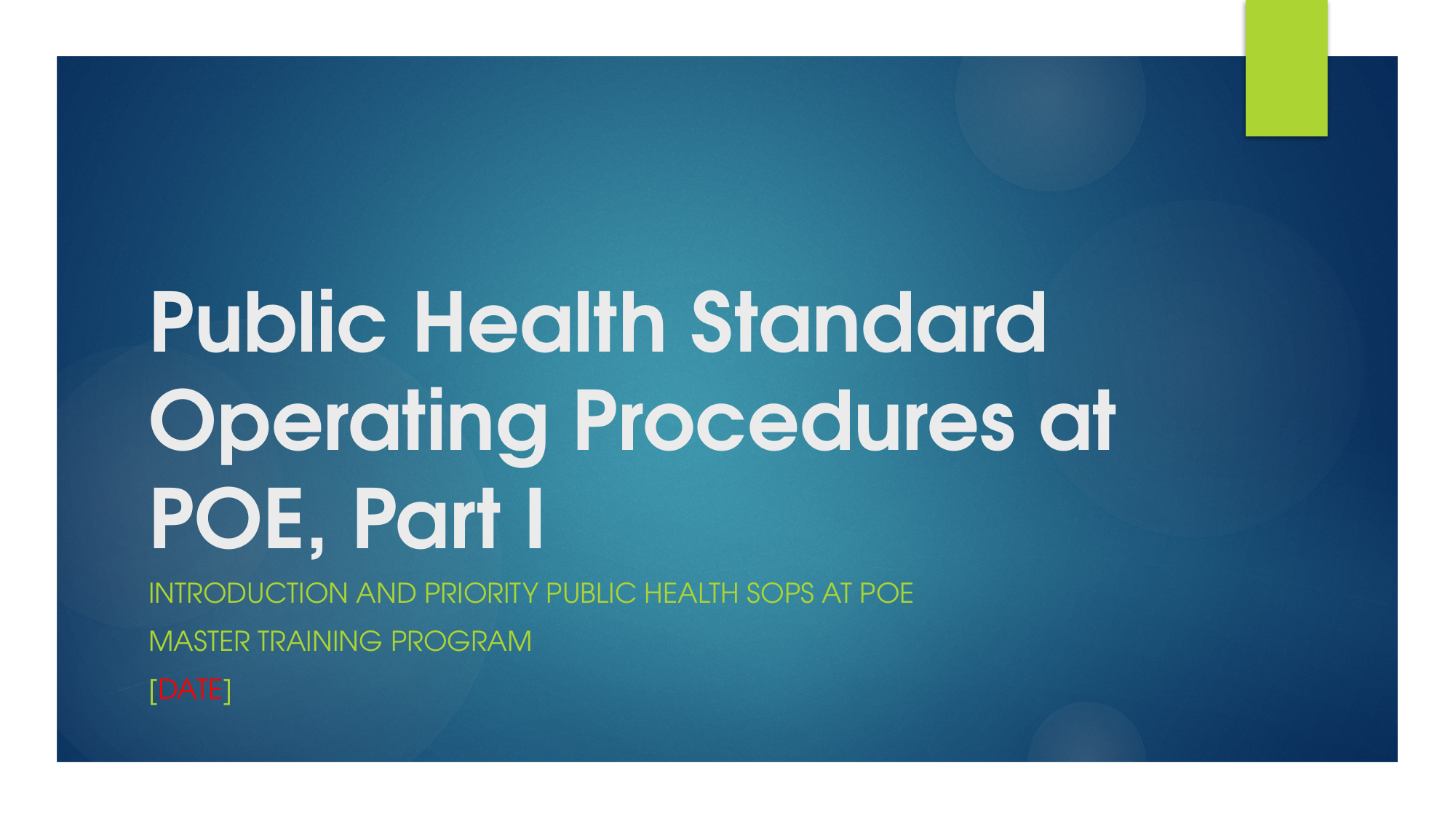

# Public Health Standard Operating Procedures at POE, Part I
Introduction and Priority public health SOPs at Poe
Master Training Program
[date]